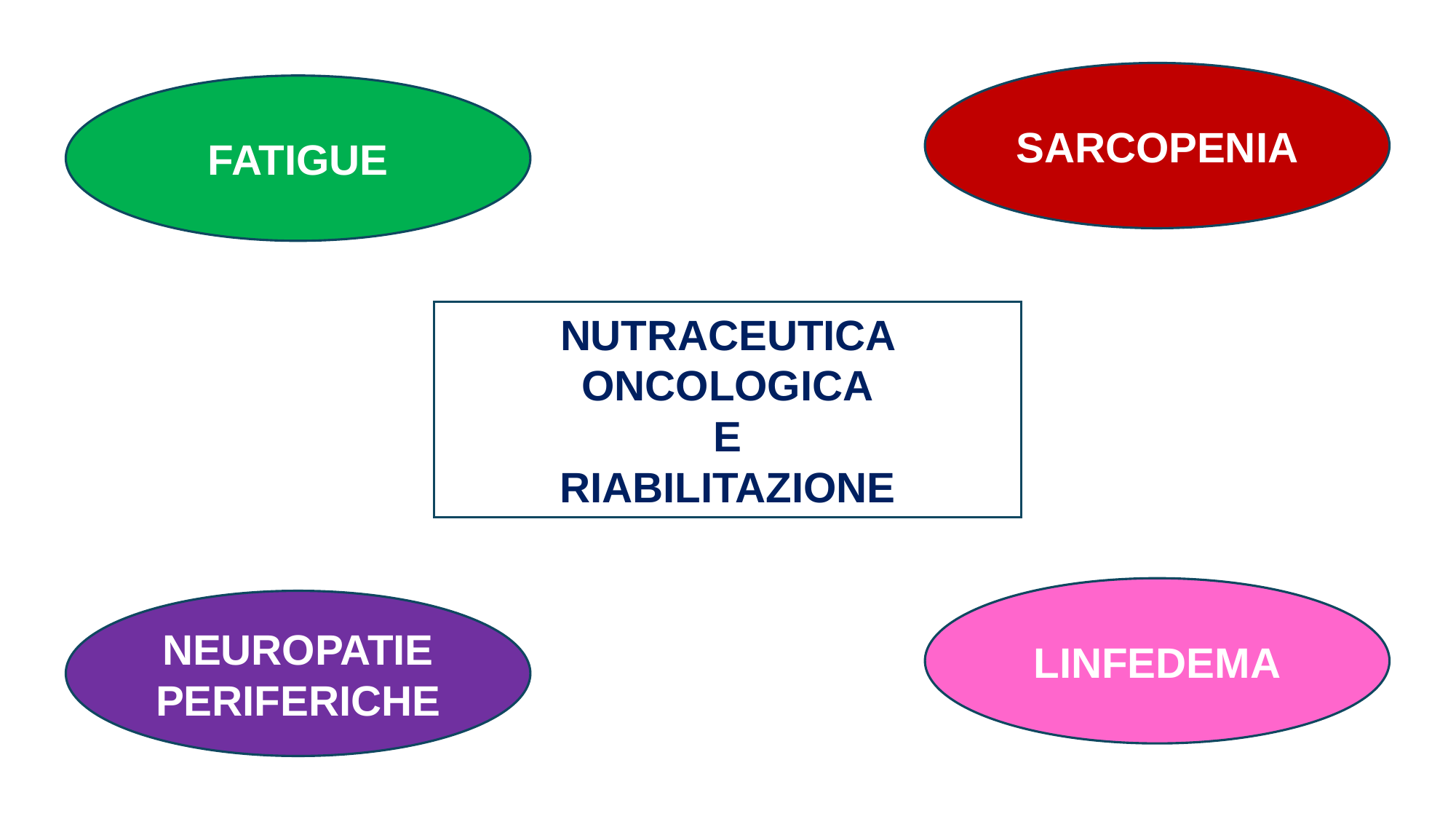

SARCOPENIA
FATIGUE
NUTRACEUTICA ONCOLOGICA
E
RIABILITAZIONE
LINFEDEMA
NEUROPATIE PERIFERICHE